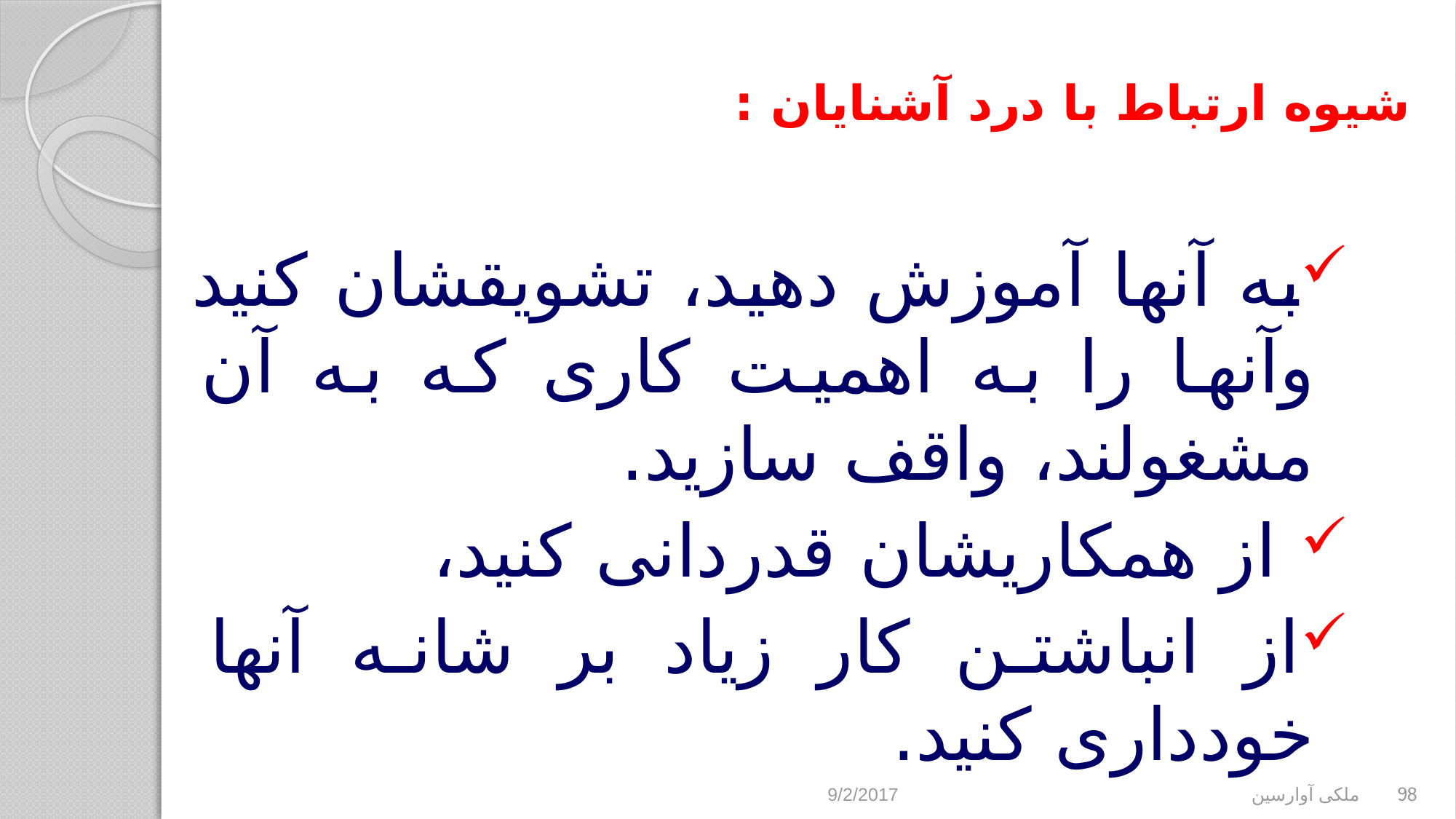

# شیوه ارتباط با درد آشنایان :
به آنها آموزش دهید، تشویقشان کنید وآنها را به اهمیت کاری که به آن مشغولند، واقف سازید.
 از همکاریشان قدردانی کنید،
از انباشتن کار زیاد بر شانه آنها خودداری کنید.
9/2/2017
ملکی آوارسین
98